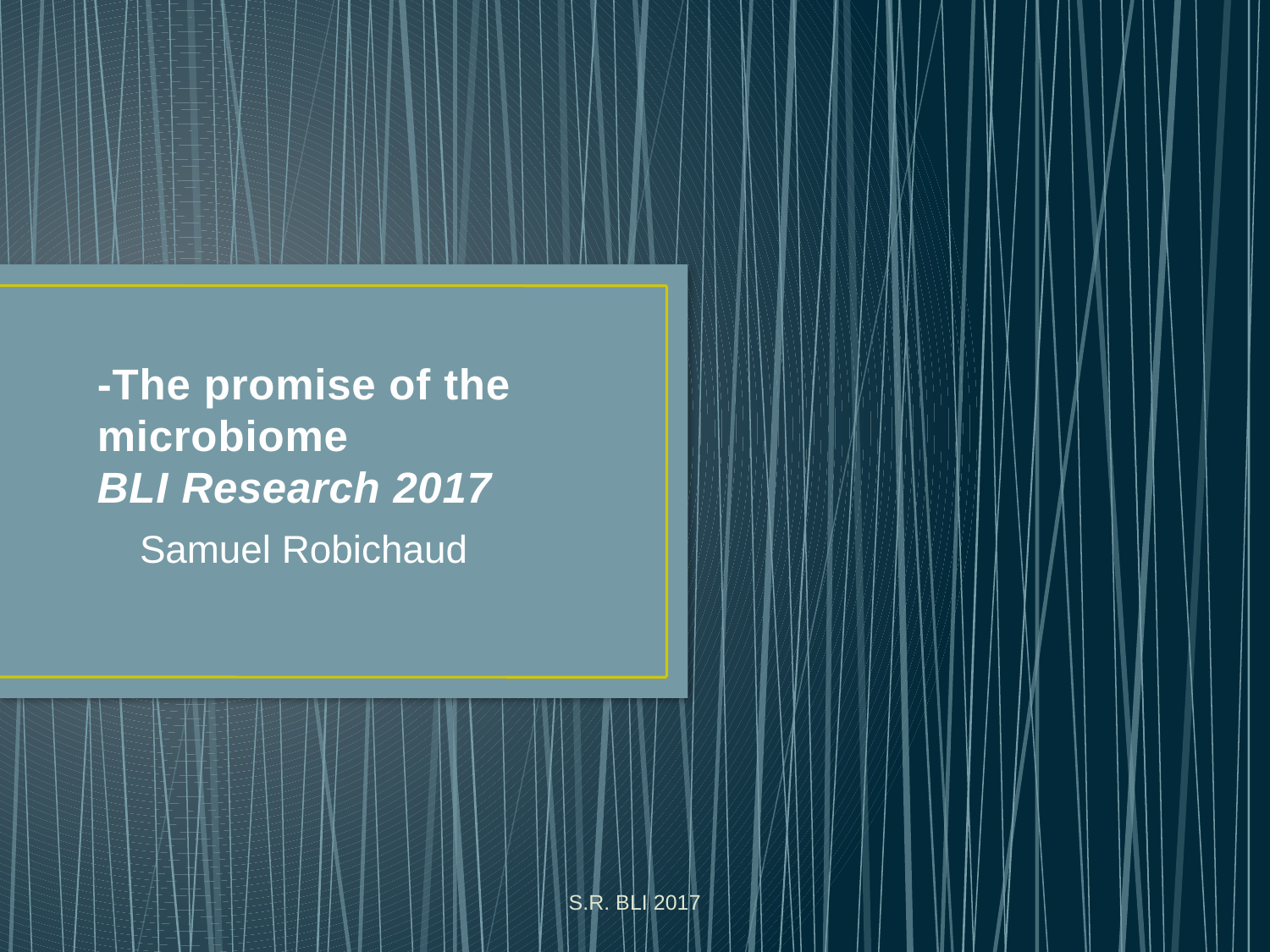

# -The promise of the microbiome BLI Research 2017
Samuel Robichaud
S.R. BLI 2017